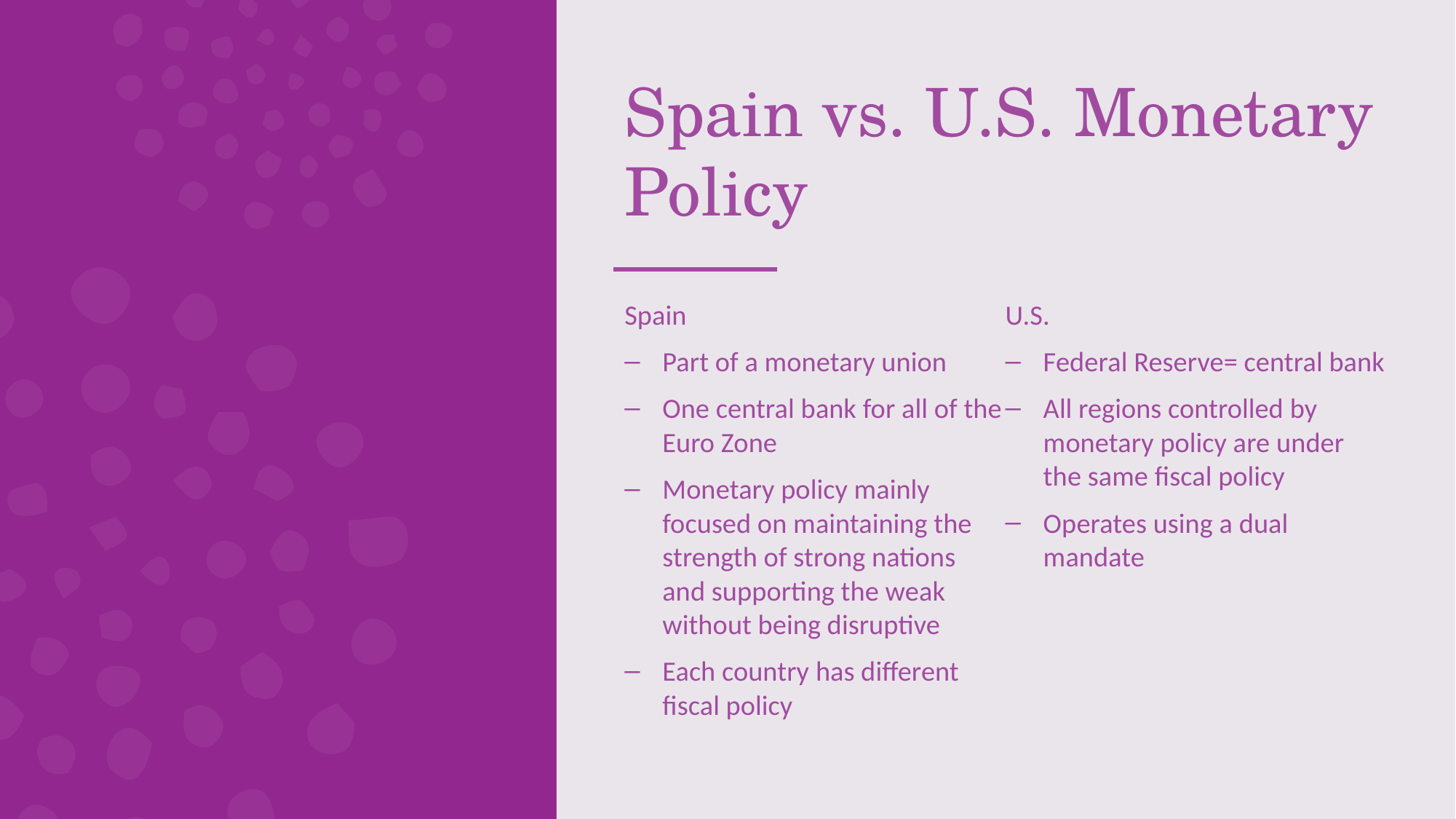

# Spain vs. U.S. Monetary Policy
Spain
Part of a monetary union
One central bank for all of the Euro Zone
Monetary policy mainly focused on maintaining the strength of strong nations and supporting the weak without being disruptive
Each country has different fiscal policy
U.S.
Federal Reserve= central bank
All regions controlled by monetary policy are under the same fiscal policy
Operates using a dual mandate